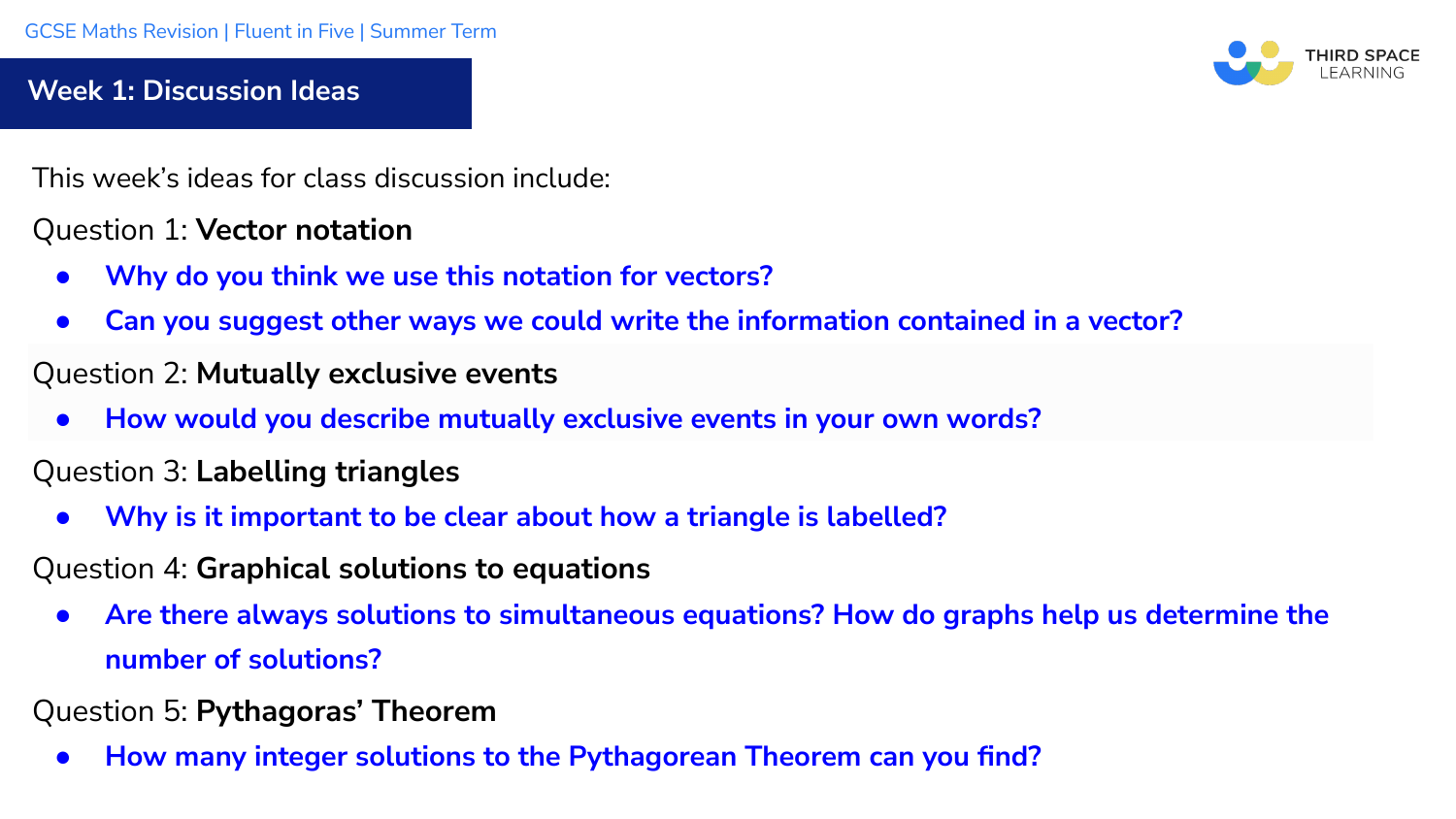

Week 1: Discussion Ideas
| This week’s ideas for class discussion include: |
| --- |
| Question 1: Vector notation Why do you think we use this notation for vectors? Can you suggest other ways we could write the information contained in a vector? |
| Question 2: Mutually exclusive events How would you describe mutually exclusive events in your own words? |
| Question 3: Labelling triangles Why is it important to be clear about how a triangle is labelled? |
| Question 4: Graphical solutions to equations Are there always solutions to simultaneous equations? How do graphs help us determine the number of solutions? |
| Question 5: Pythagoras’ Theorem How many integer solutions to the Pythagorean Theorem can you find? |